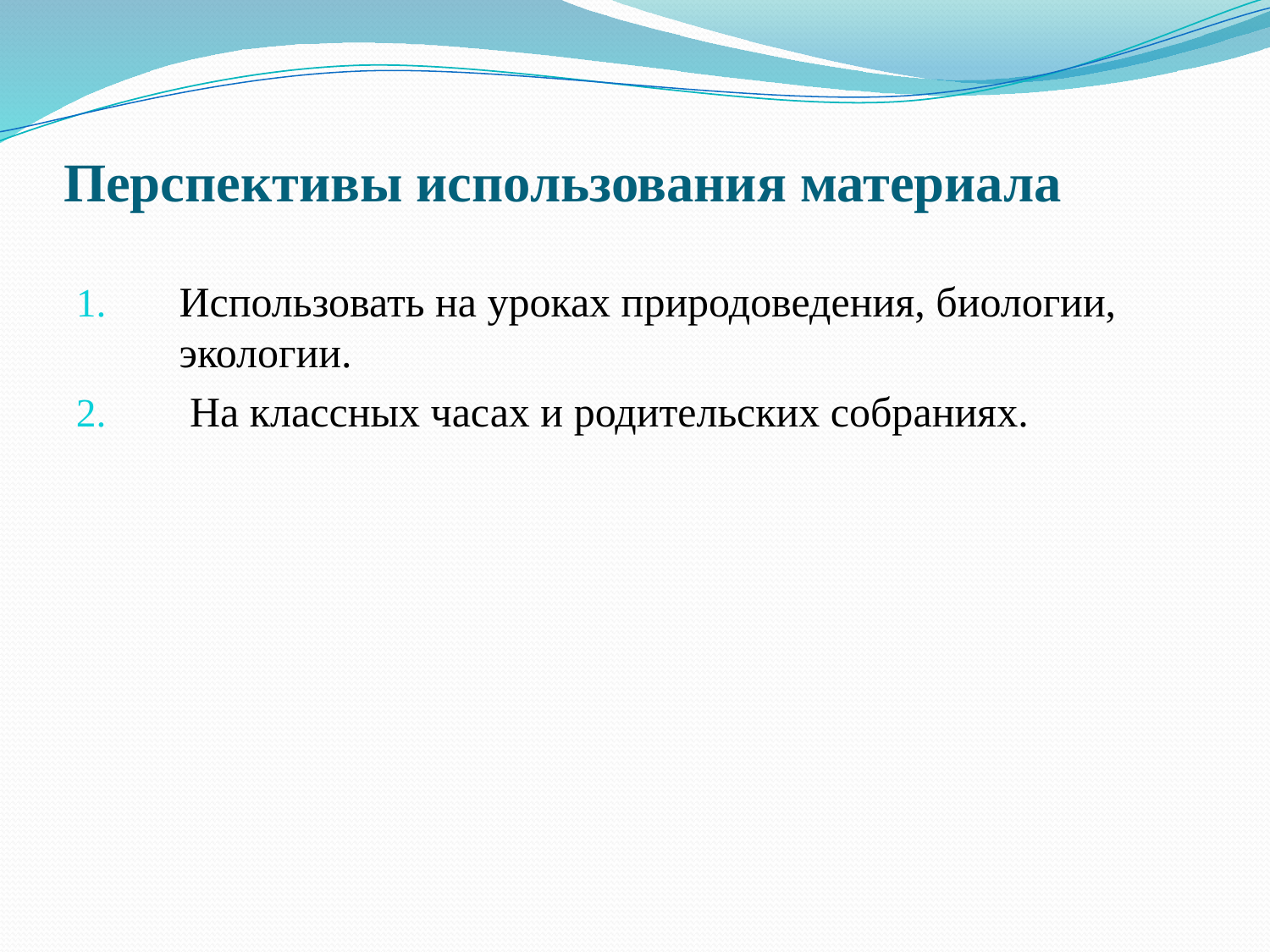

# Перспективы использования материала
Использовать на уроках природоведения, биологии, экологии.
 На классных часах и родительских собраниях.